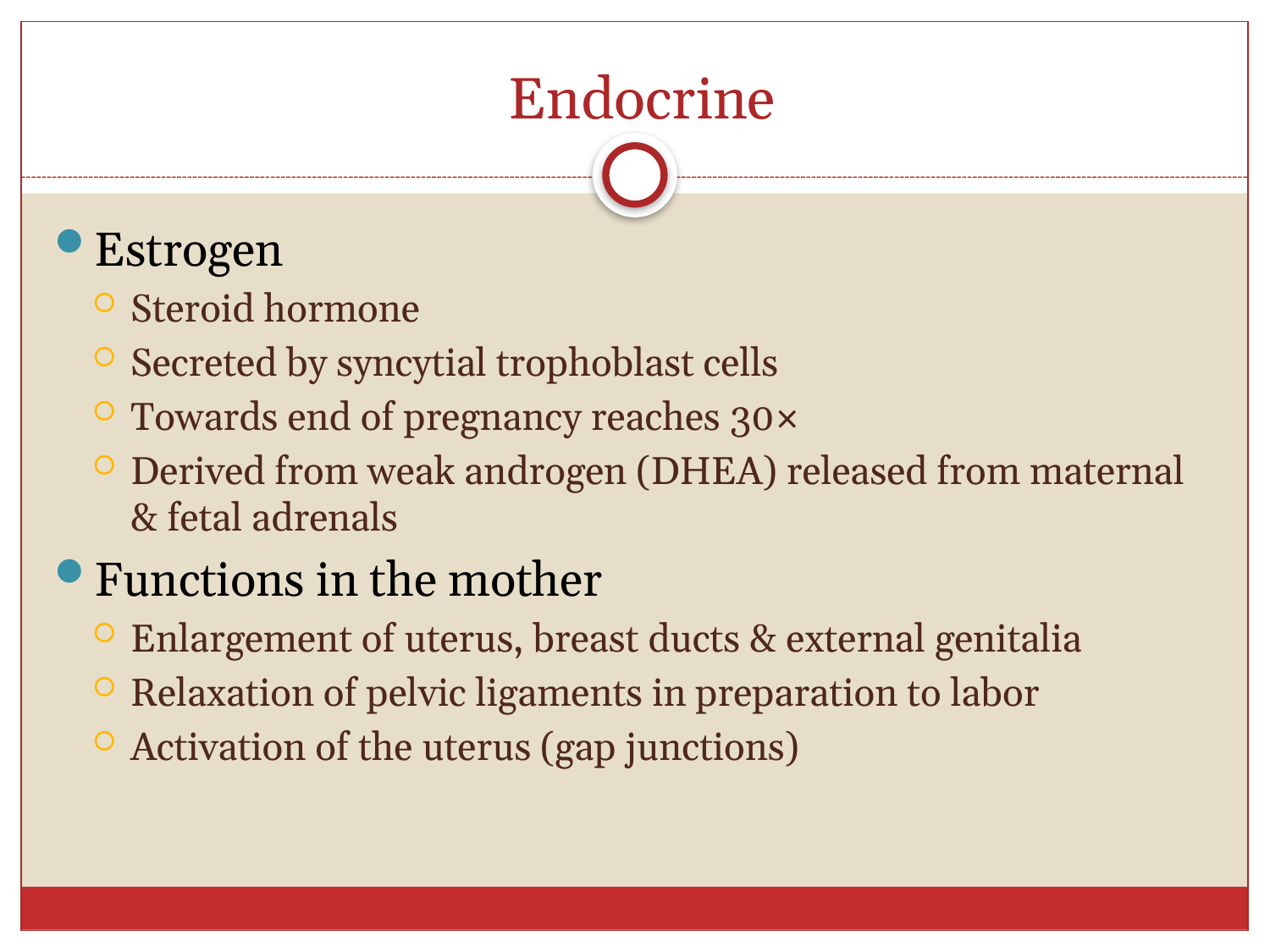

# Endocrine
Estrogen
Steroid hormone
Secreted by syncytial trophoblast cells
Towards end of pregnancy reaches 30×
Derived from weak androgen (DHEA) released from maternal & fetal adrenals
Functions in the mother
Enlargement of uterus, breast ducts & external genitalia
Relaxation of pelvic ligaments in preparation to labor
Activation of the uterus (gap junctions)